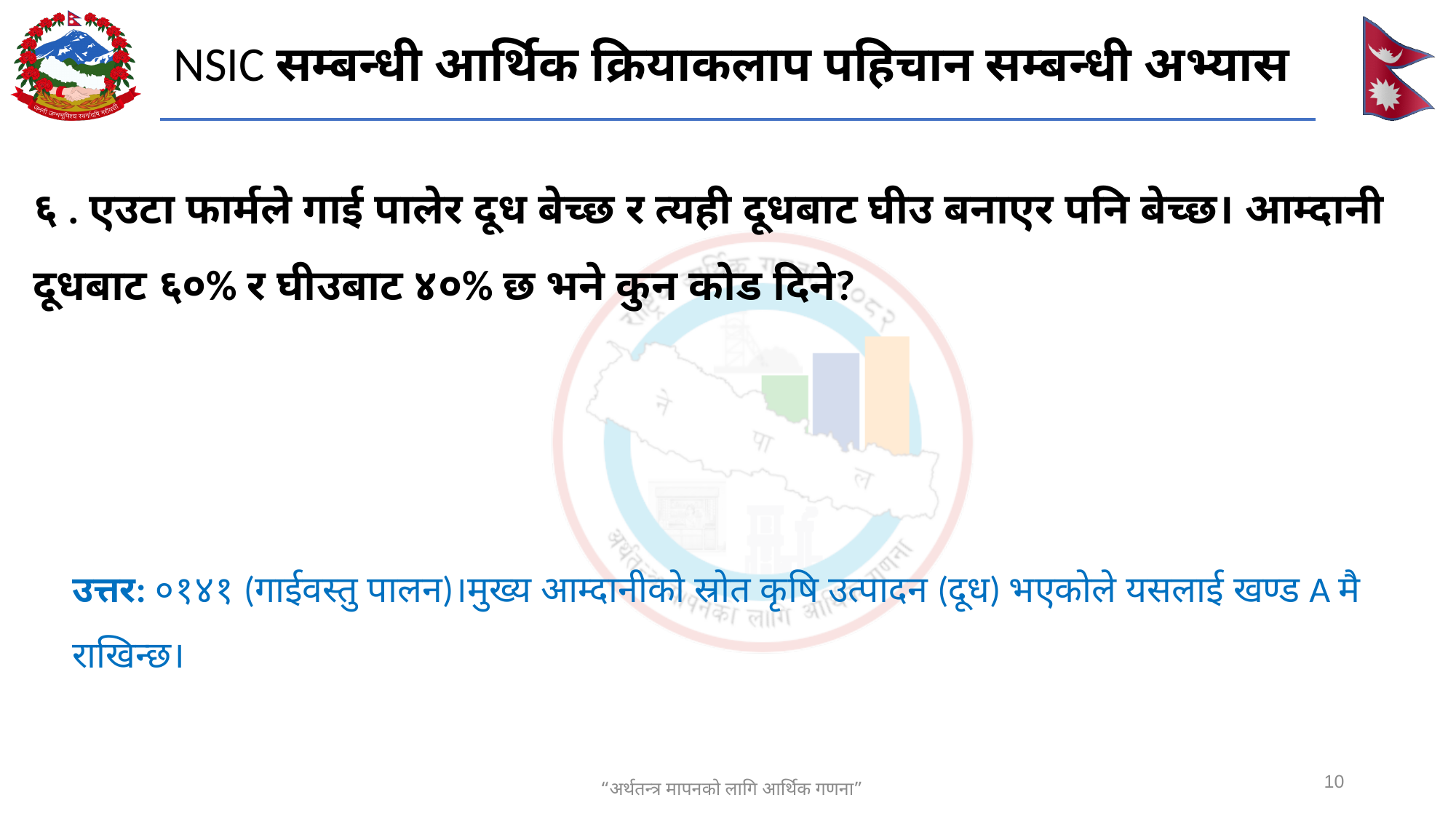

# NSIC सम्बन्धी आर्थिक क्रियाकलाप पहिचान सम्बन्धी अभ्यास
६ . एउटा फार्मले गाई पालेर दूध बेच्छ र त्यही दूधबाट घीउ बनाएर पनि बेच्छ। आम्दानी दूधबाट ६०% र घीउबाट ४०% छ भने कुन कोड दिने?
उत्तर: ०१४१ (गाईवस्तु पालन)।मुख्य आम्दानीको स्रोत कृषि उत्पादन (दूध) भएकोले यसलाई खण्ड A मै राखिन्छ।
10
“अर्थतन्त्र मापनको लागि आर्थिक गणना”